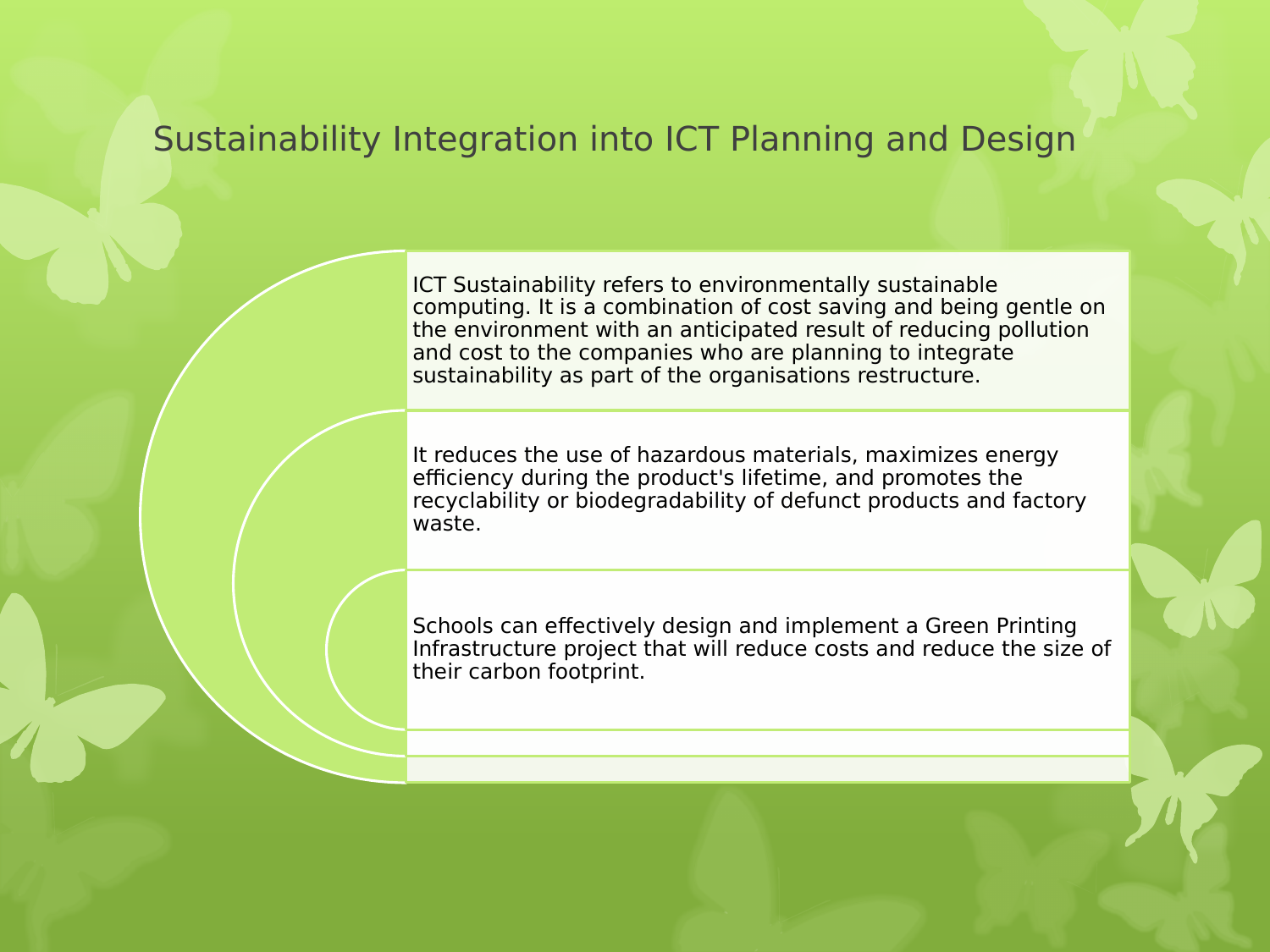

# Sustainability Integration into ICT Planning and Design
ICT Sustainability refers to environmentally sustainable computing. It is a combination of cost saving and being gentle on the environment with an anticipated result of reducing pollution and cost to the companies who are planning to integrate sustainability as part of the organisations restructure.
It reduces the use of hazardous materials, maximizes energy efficiency during the product's lifetime, and promotes the recyclability or biodegradability of defunct products and factory waste.
Schools can effectively design and implement a Green Printing Infrastructure project that will reduce costs and reduce the size of their carbon footprint.